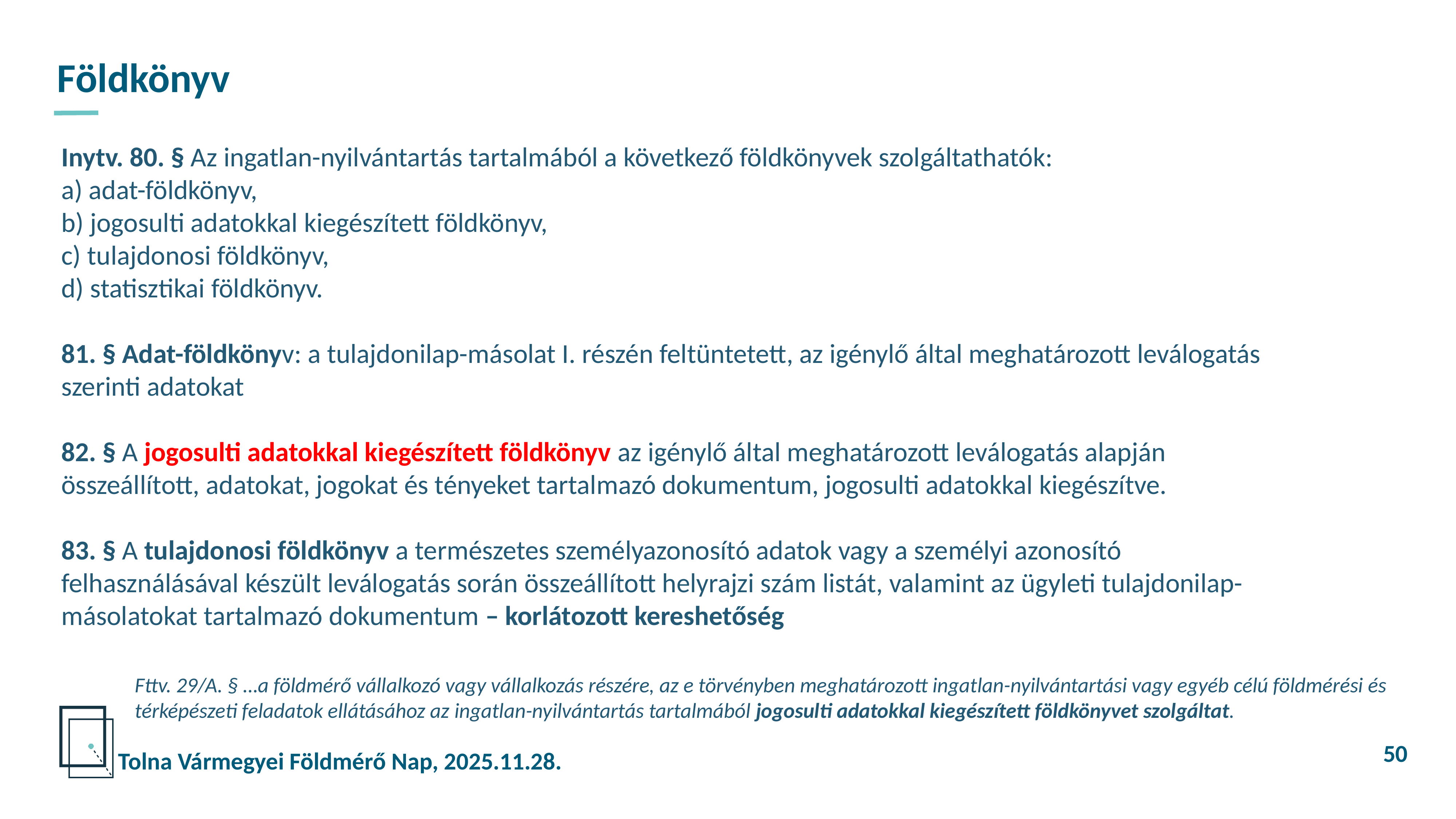

Földkönyv
Inytv. 80. § Az ingatlan-nyilvántartás tartalmából a következő földkönyvek szolgáltathatók:
a) adat-földkönyv,
b) jogosulti adatokkal kiegészített földkönyv,
c) tulajdonosi földkönyv,
d) statisztikai földkönyv.

81. § Adat-földkönyv: a tulajdonilap-másolat I. részén feltüntetett, az igénylő által meghatározott leválogatás szerinti adatokat

82. § A jogosulti adatokkal kiegészített földkönyv az igénylő által meghatározott leválogatás alapján összeállított, adatokat, jogokat és tényeket tartalmazó dokumentum, jogosulti adatokkal kiegészítve.

83. § A tulajdonosi földkönyv a természetes személyazonosító adatok vagy a személyi azonosító felhasználásával készült leválogatás során összeállított helyrajzi szám listát, valamint az ügyleti tulajdonilap-másolatokat tartalmazó dokumentum – korlátozott kereshetőség
Fttv. 29/A. § …a földmérő vállalkozó vagy vállalkozás részére, az e törvényben meghatározott ingatlan-nyilvántartási vagy egyéb célú földmérési és térképészeti feladatok ellátásához az ingatlan-nyilvántartás tartalmából jogosulti adatokkal kiegészített földkönyvet szolgáltat.
50